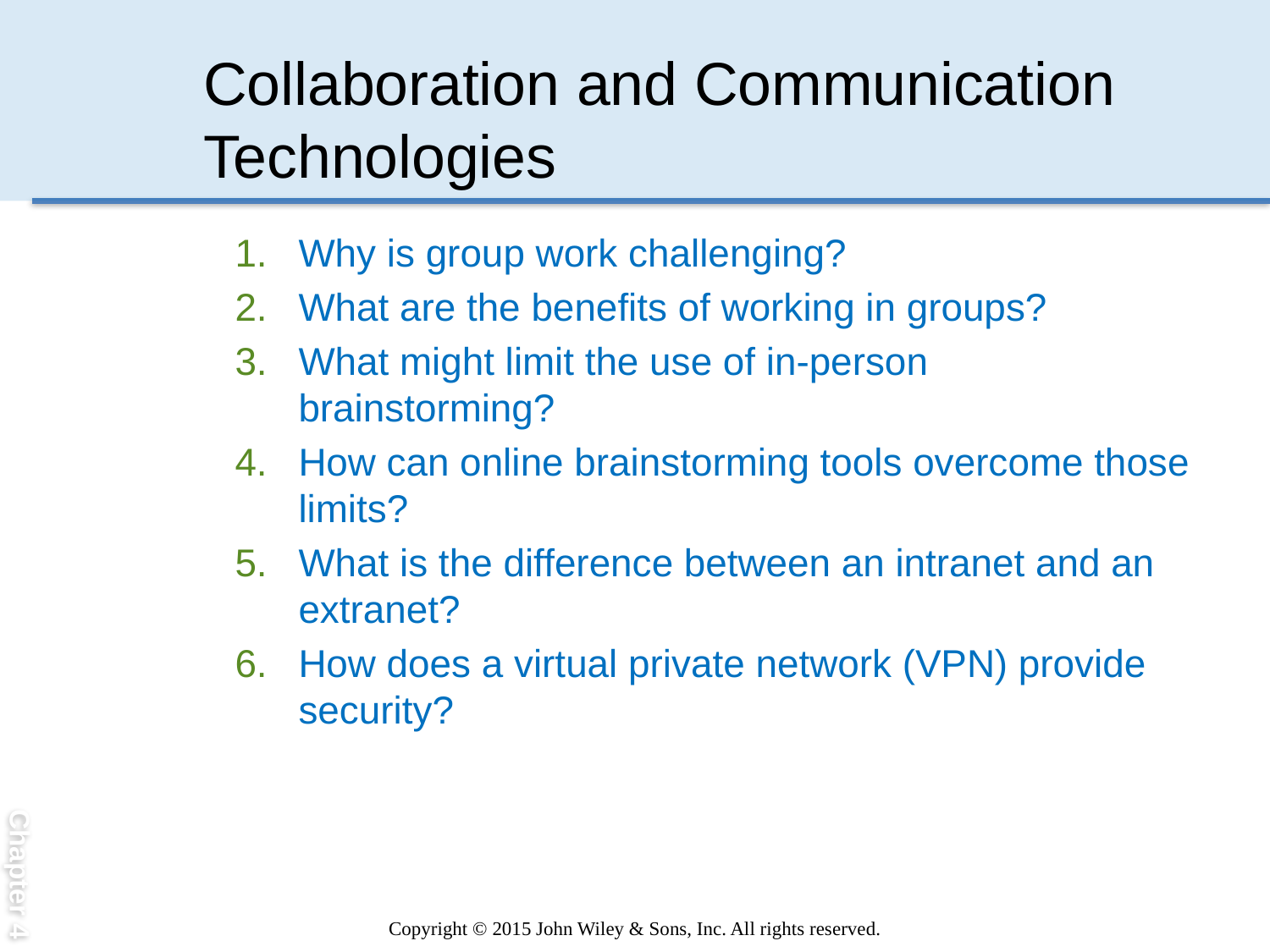

Chapter 4
# Collaboration and Communication Technologies
Why is group work challenging?
What are the benefits of working in groups?
What might limit the use of in-person brainstorming?
How can online brainstorming tools overcome those limits?
What is the difference between an intranet and an extranet?
How does a virtual private network (VPN) provide security?